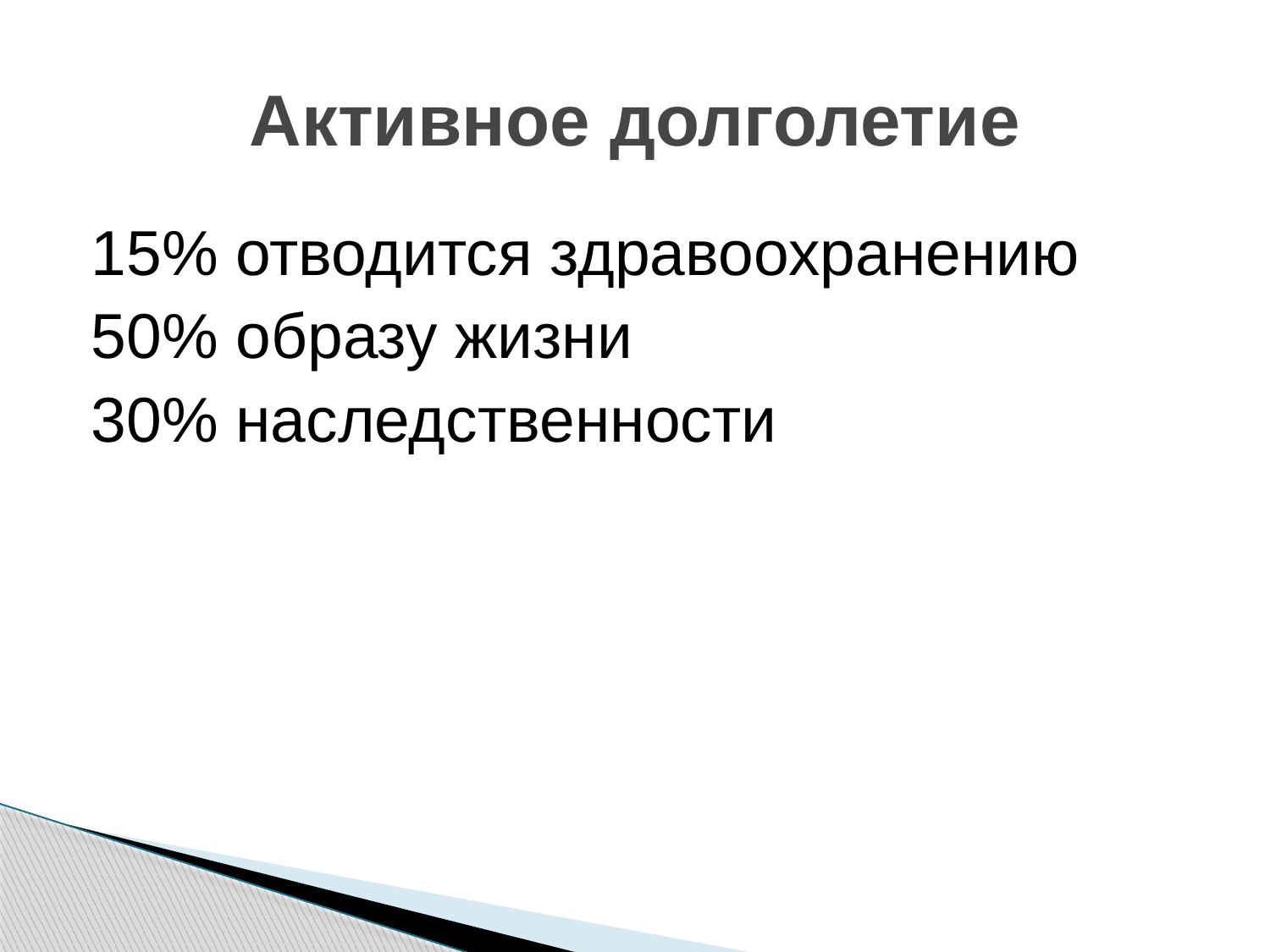

# Активное долголетие
15% отводится здравоохранению
50% образу жизни
30% наследственности